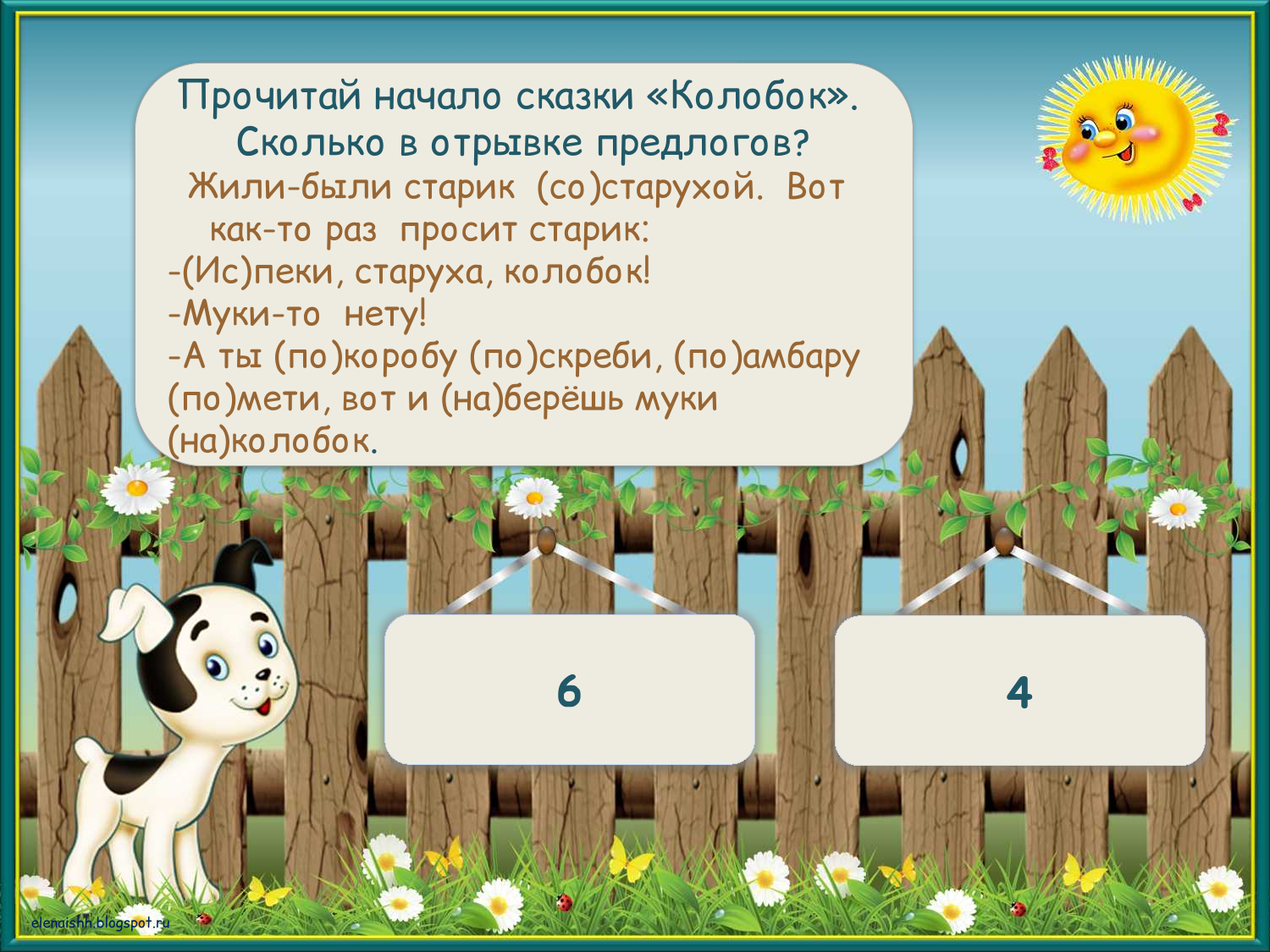

Прочитай начало сказки «Колобок».  Сколько в отрывке предлогов?
  Жили-были старик  (со)старухой.  Вот        как-то раз  просит старик:
-(Ис)пеки, старуха, колобок!
-Муки-то  нету!
-А ты (по)коробу (по)скреби, (по)амбару (по)мети, вот и (на)берёшь муки (на)колобок.
6
4